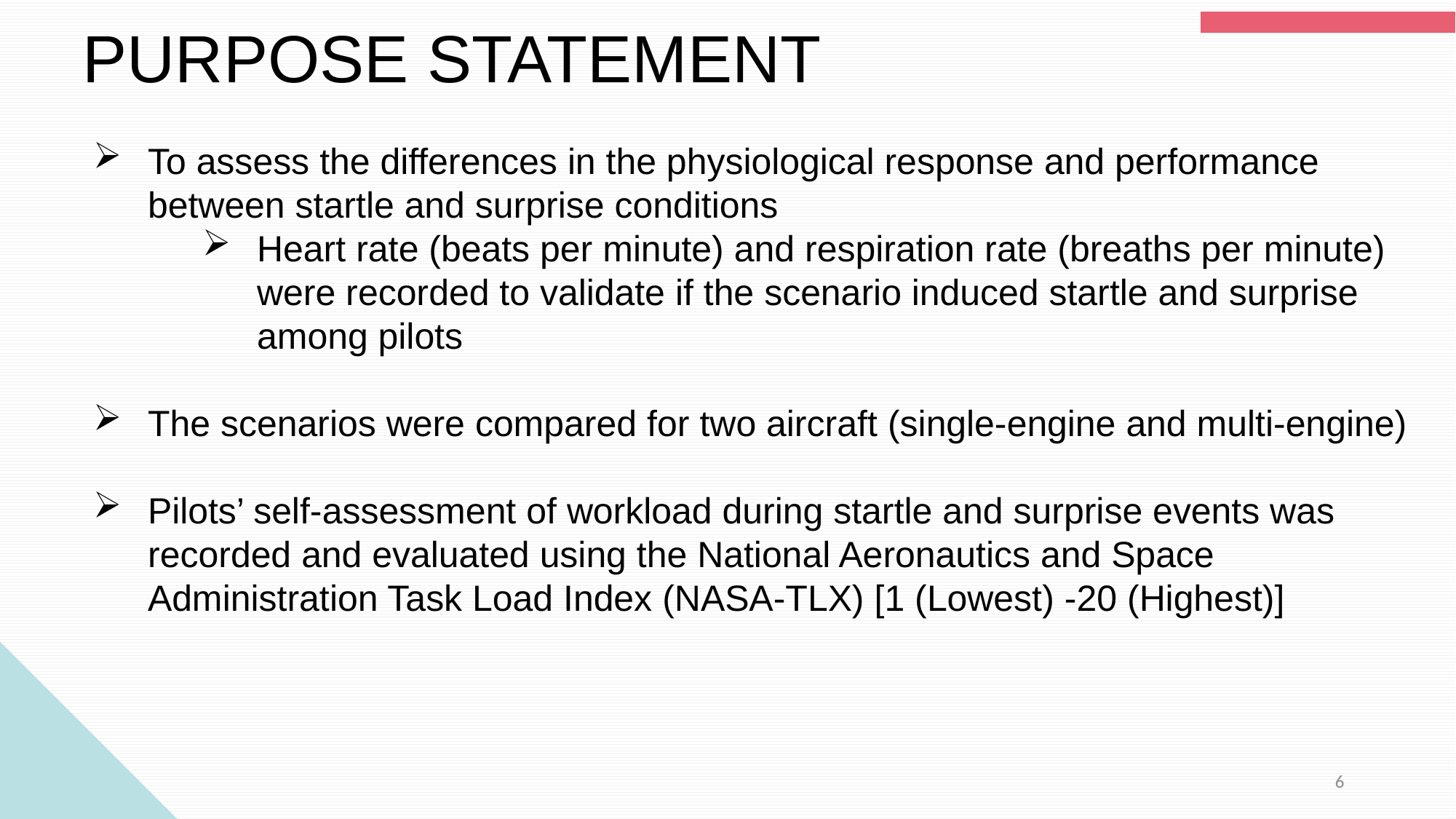

PURPOSE STATEMENT
To assess the differences in the physiological response and performance between startle and surprise conditions
Heart rate (beats per minute) and respiration rate (breaths per minute) were recorded to validate if the scenario induced startle and surprise among pilots

The scenarios were compared for two aircraft (single-engine and multi-engine)

Pilots’ self-assessment of workload during startle and surprise events was recorded and evaluated using the National Aeronautics and Space Administration Task Load Index (NASA-TLX) [1 (Lowest) -20 (Highest)]

6